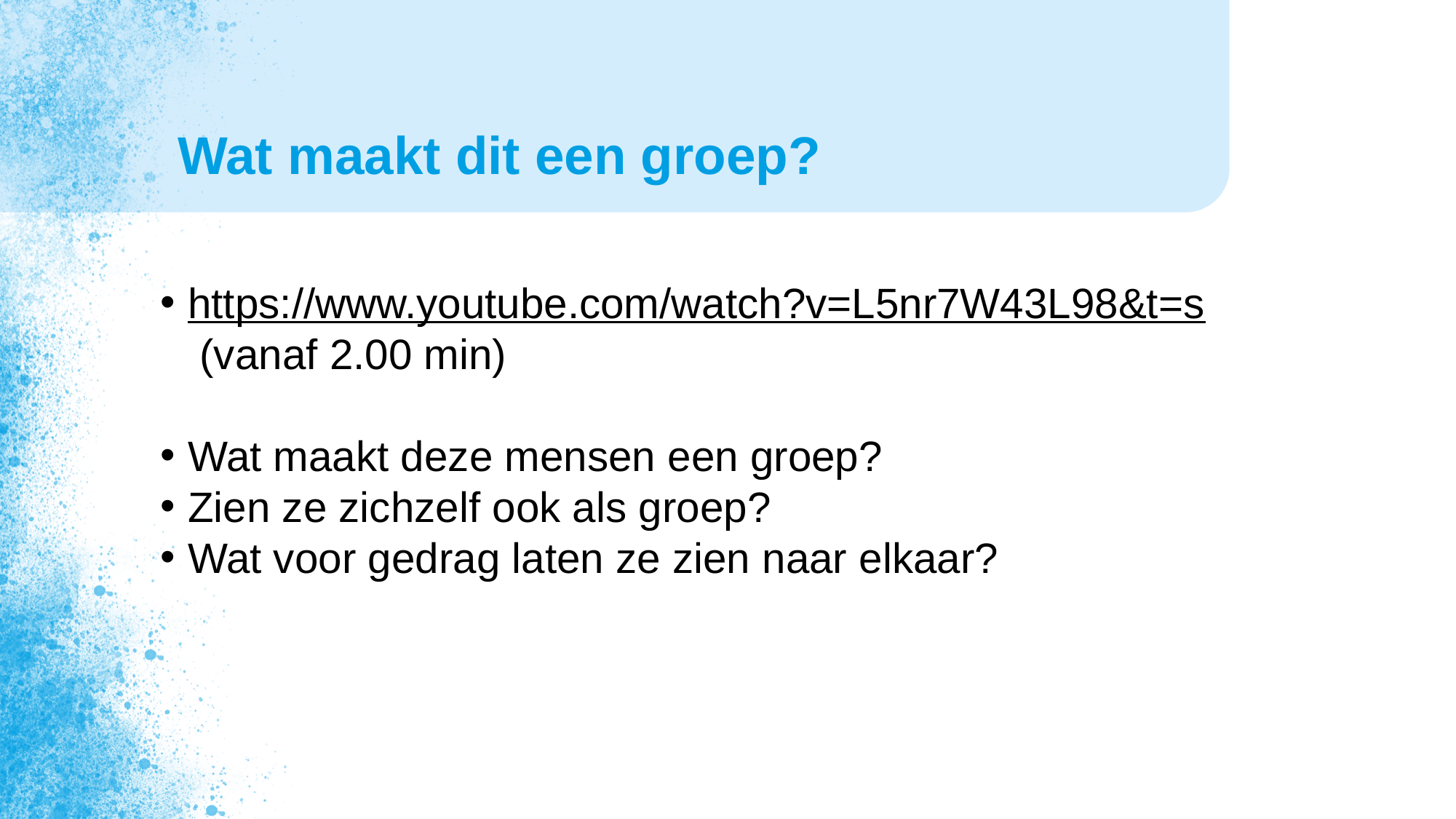

# Wat maakt dit een groep?
https://www.youtube.com/watch?v=L5nr7W43L98&t=s           (vanaf 2.00 min)

Wat maakt deze mensen een groep?
Zien ze zichzelf ook als groep?
Wat voor gedrag laten ze zien naar elkaar?